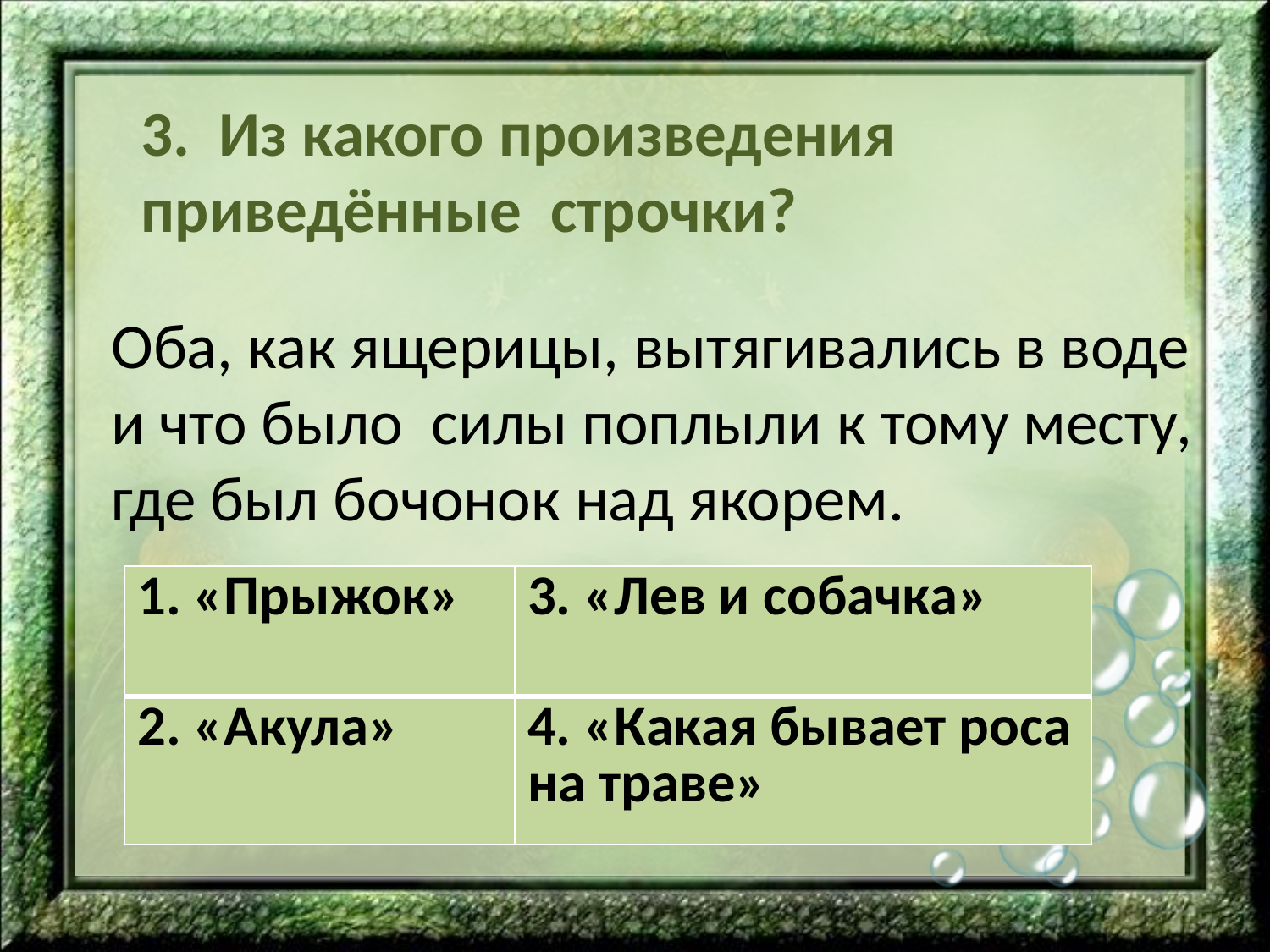

3.  Из какого произведения
приведённые  строчки?
Оба, как ящерицы, вытягивались в воде
и что было  силы поплыли к тому месту,
где был бочонок над якорем.
| 1. «Прыжок» | 3. «Лев и собачка» |
| --- | --- |
| 2. «Акула» | 4. «Какая бывает роса на траве» |